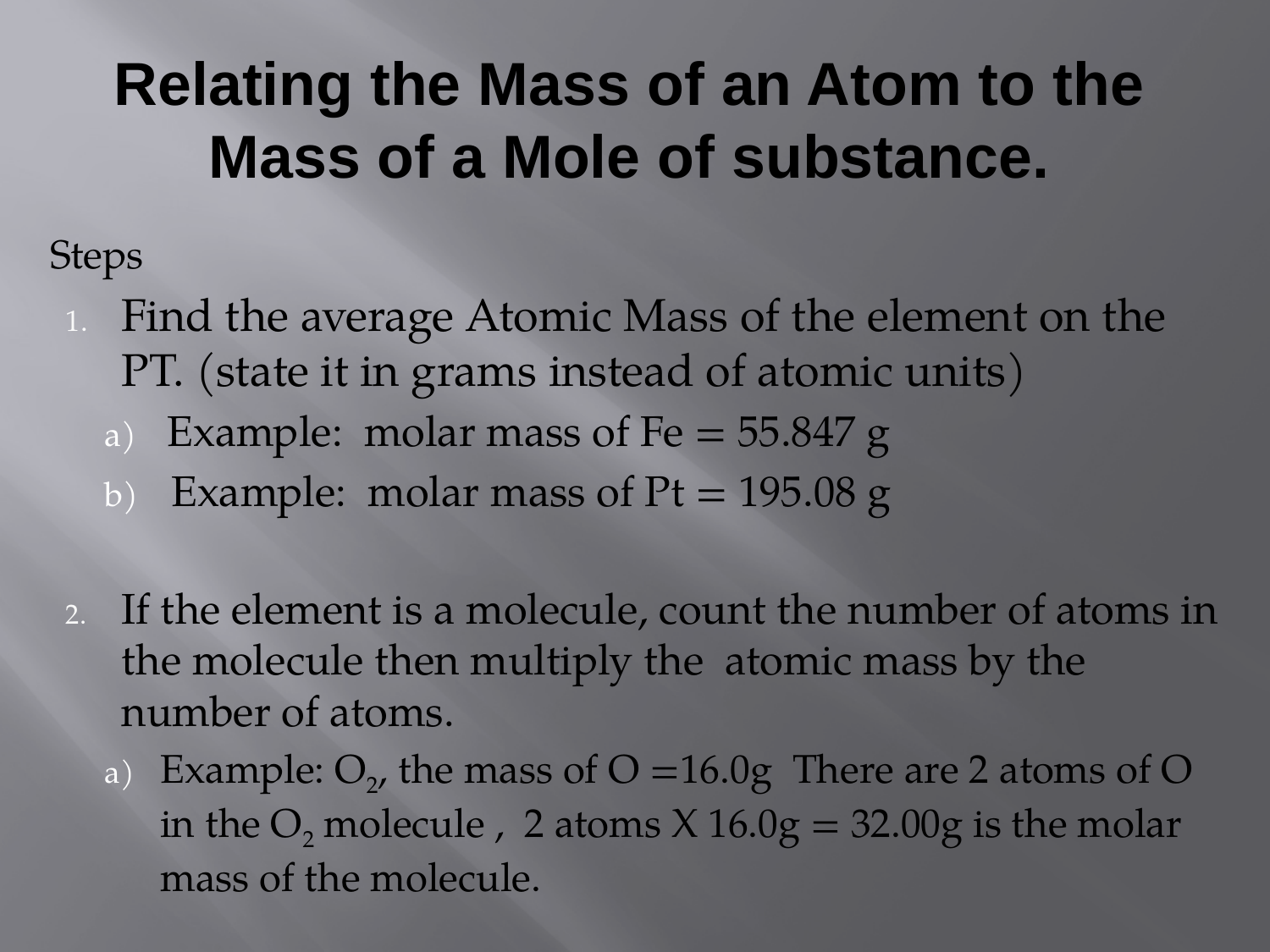

# Relating the Mass of an Atom to the Mass of a Mole of substance.
Steps
Find the average Atomic Mass of the element on the PT. (state it in grams instead of atomic units)
Example:  molar mass of Fe = 55.847 g
 Example:  molar mass of Pt = 195.08 g

If the element is a molecule, count the number of atoms in the molecule then multiply the  atomic mass by the number of atoms.
Example: O2, the mass of O =16.0g  There are 2 atoms of O in the O2 molecule ,  2 atoms X 16.0g = 32.00g is the molar mass of the molecule.